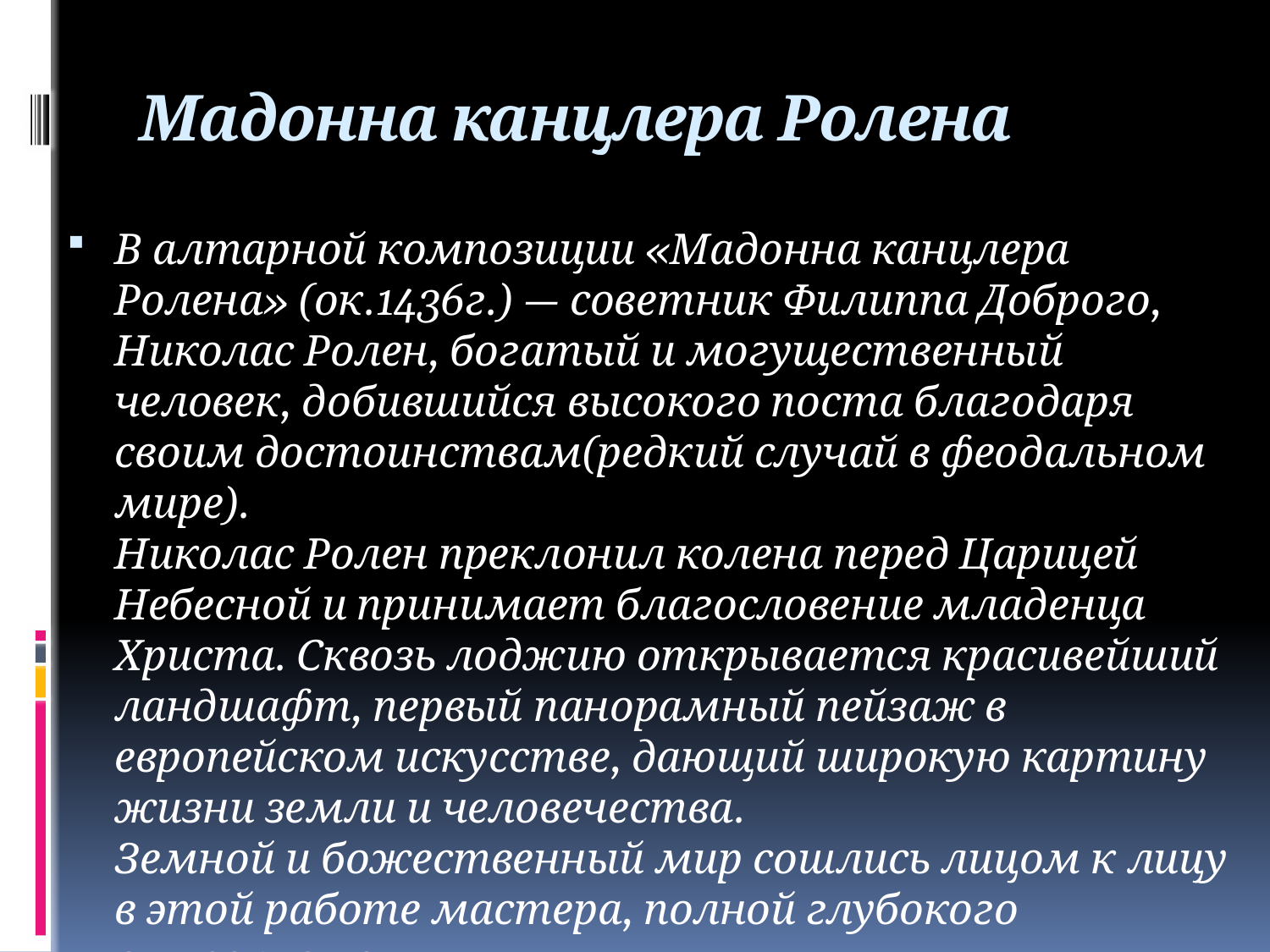

# Мадонна канцлера Ролена
В алтарной композиции «Мадонна канцлера Ролена» (ок.1436г.) — советник Филиппа Доброго, Николас Ролен, богатый и могущественный человек, добившийся высокого поста благодаря своим достоинствам(редкий случай в феодальном мире).
Николас Ролен преклонил колена перед Царицей Небесной и принимает благословение младенца Христа. Сквозь лоджию открывается красивейший ландшафт, первый панорамный пейзаж в европейском искусстве, дающий широкую картину жизни земли и человечества.
Земной и божественный мир сошлись лицом к лицу в этой работе мастера, полной глубокого символизма.